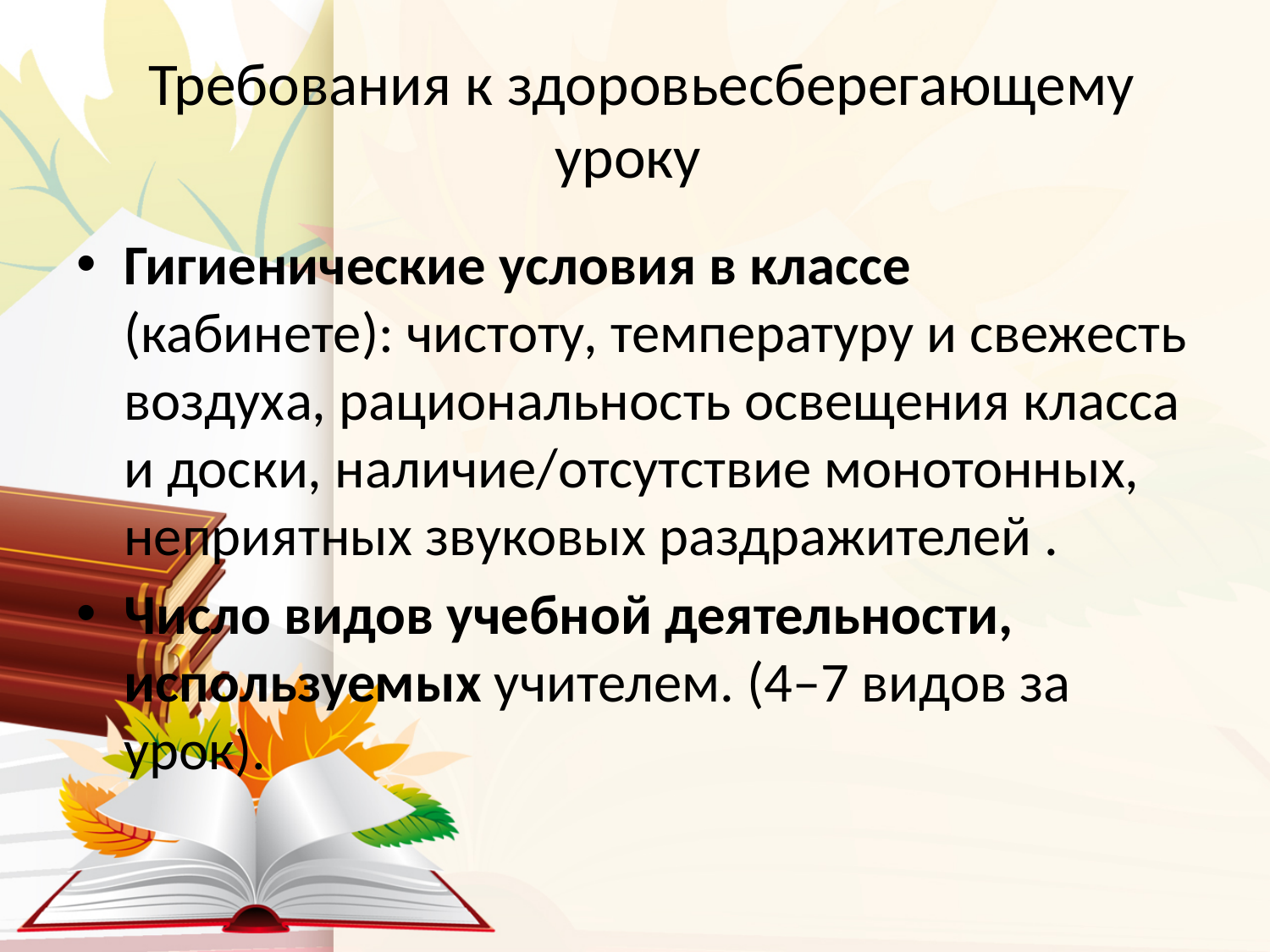

# Требования к здоровьесберегающему уроку
Гигиенические условия в классе (кабинете): чистоту, температуру и свежесть воздуха, рациональность освещения класса и доски, наличие/отсутствие монотонных, неприятных звуковых раздражителей .
Число видов учебной деятельности, используемых учителем. (4–7 видов за урок).